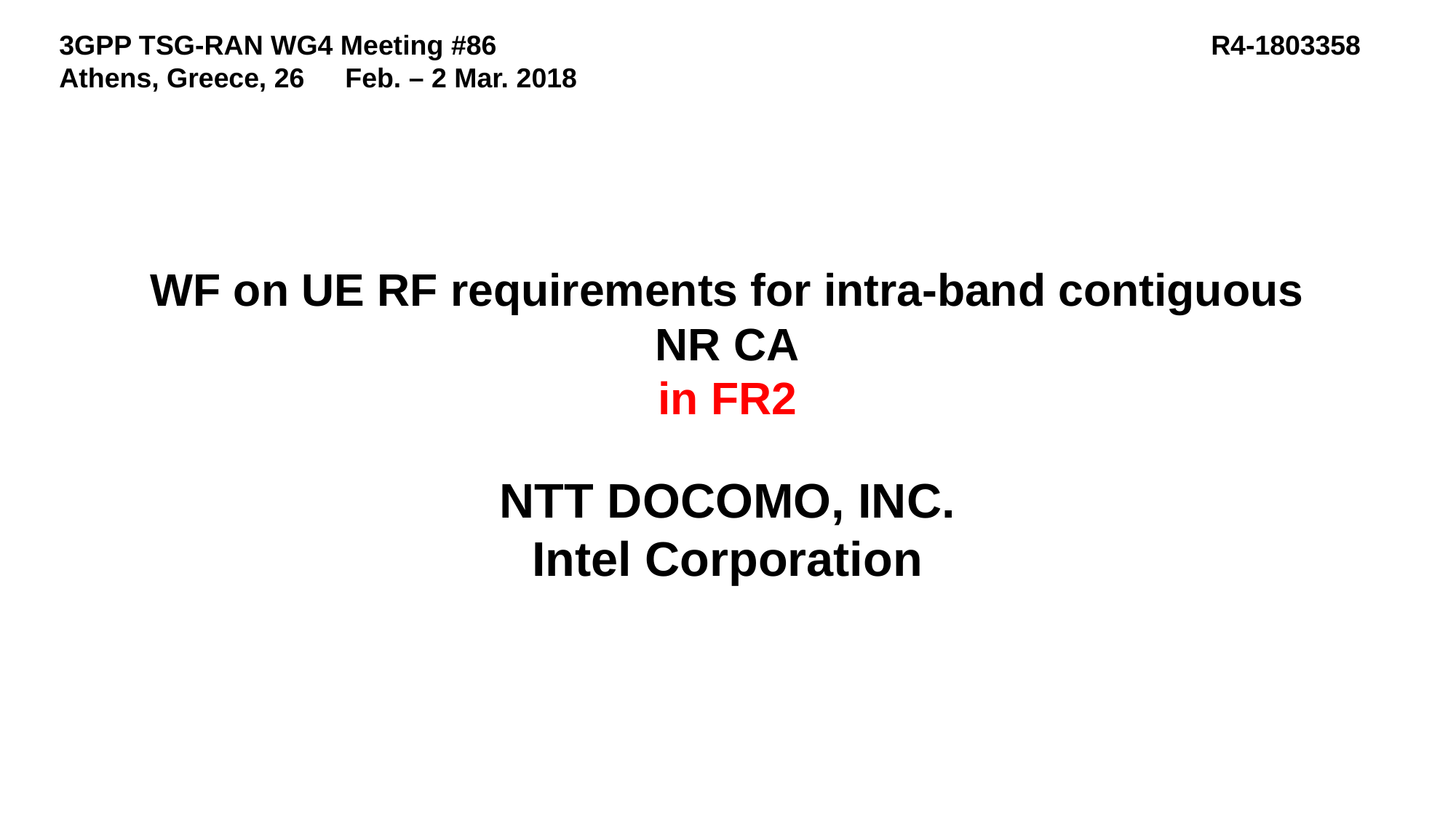

R4-1803358
3GPP TSG-RAN WG4 Meeting #86
Athens, Greece, 26　Feb. – 2 Mar. 2018
# WF on UE RF requirements for intra-band contiguous NR CA in FR2
NTT DOCOMO, INC.
Intel Corporation